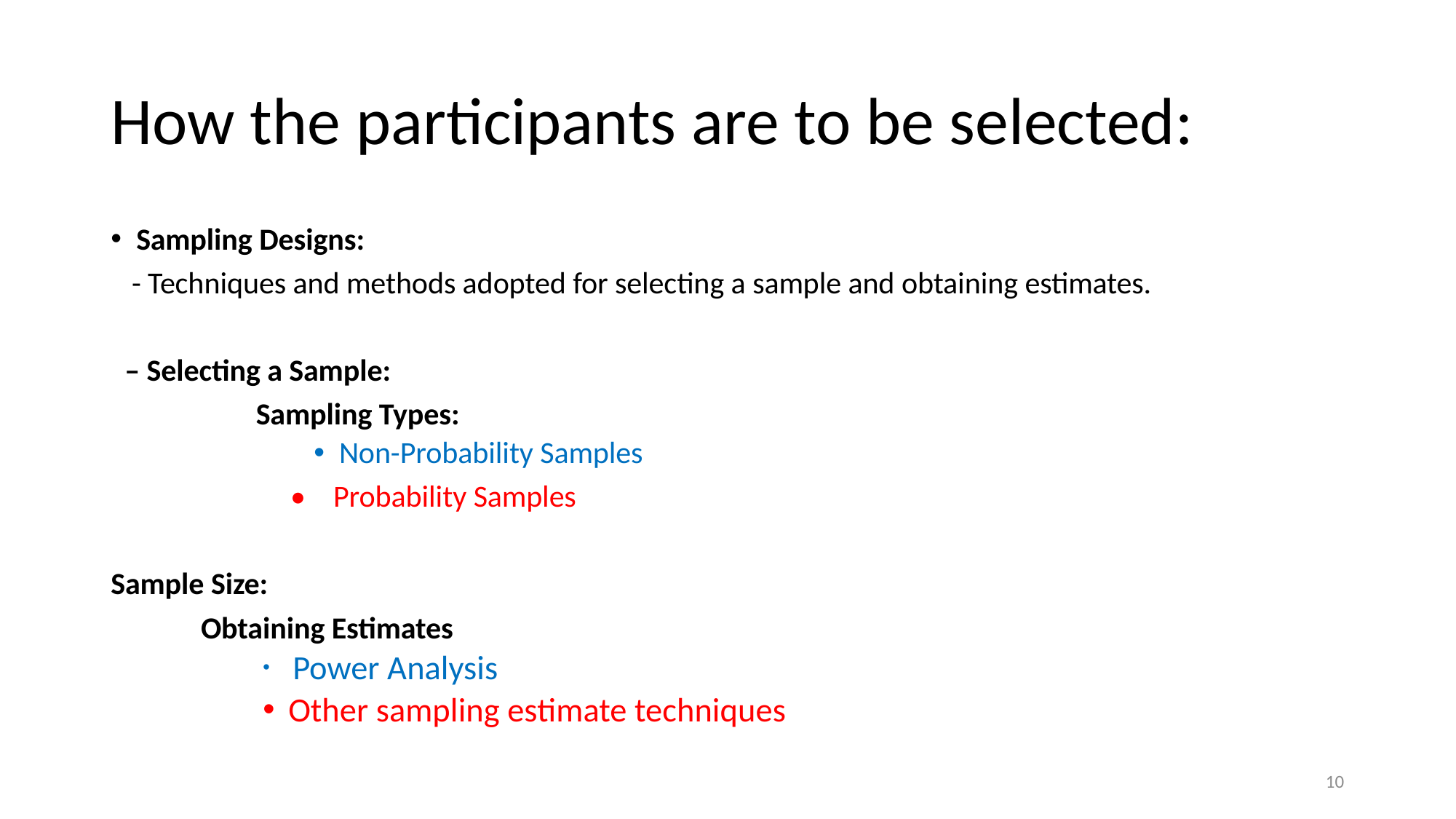

# How the participants are to be selected:
Sampling Designs:
   - Techniques and methods adopted for selecting a sample and obtaining estimates.

  – Selecting a Sample:
                     Sampling Types:
Non-Probability Samples
                          •    Probability Samples

Sample Size:
             Obtaining Estimates
 Power Analysis
Other sampling estimate techniques

10